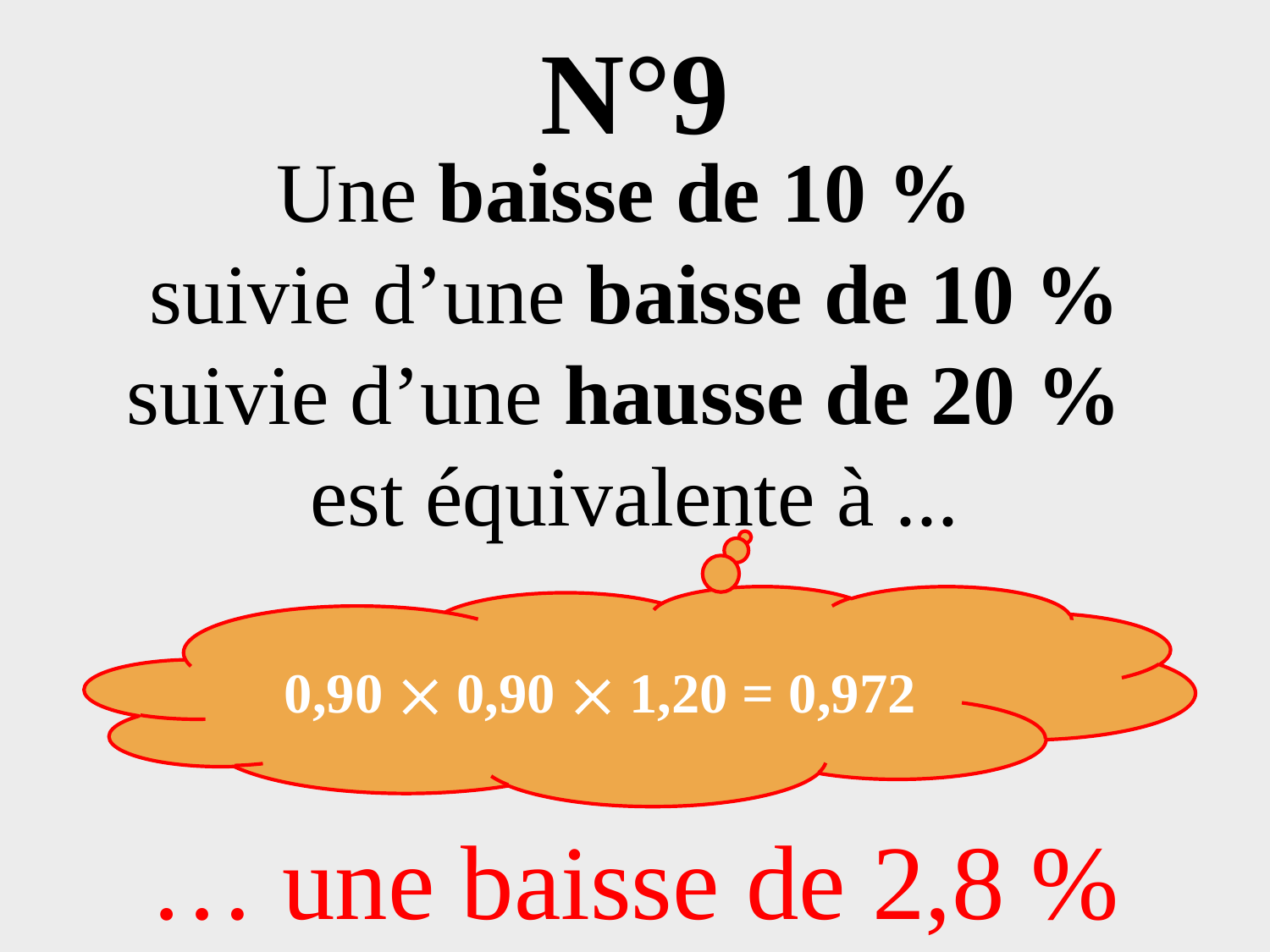

# N°9
Une baisse de 10 %
suivie d’une baisse de 10 %
suivie d’une hausse de 20 %
est équivalente à ...

… une baisse de 2,8 %
0,90 × 0,90 × 1,20 = 0,972